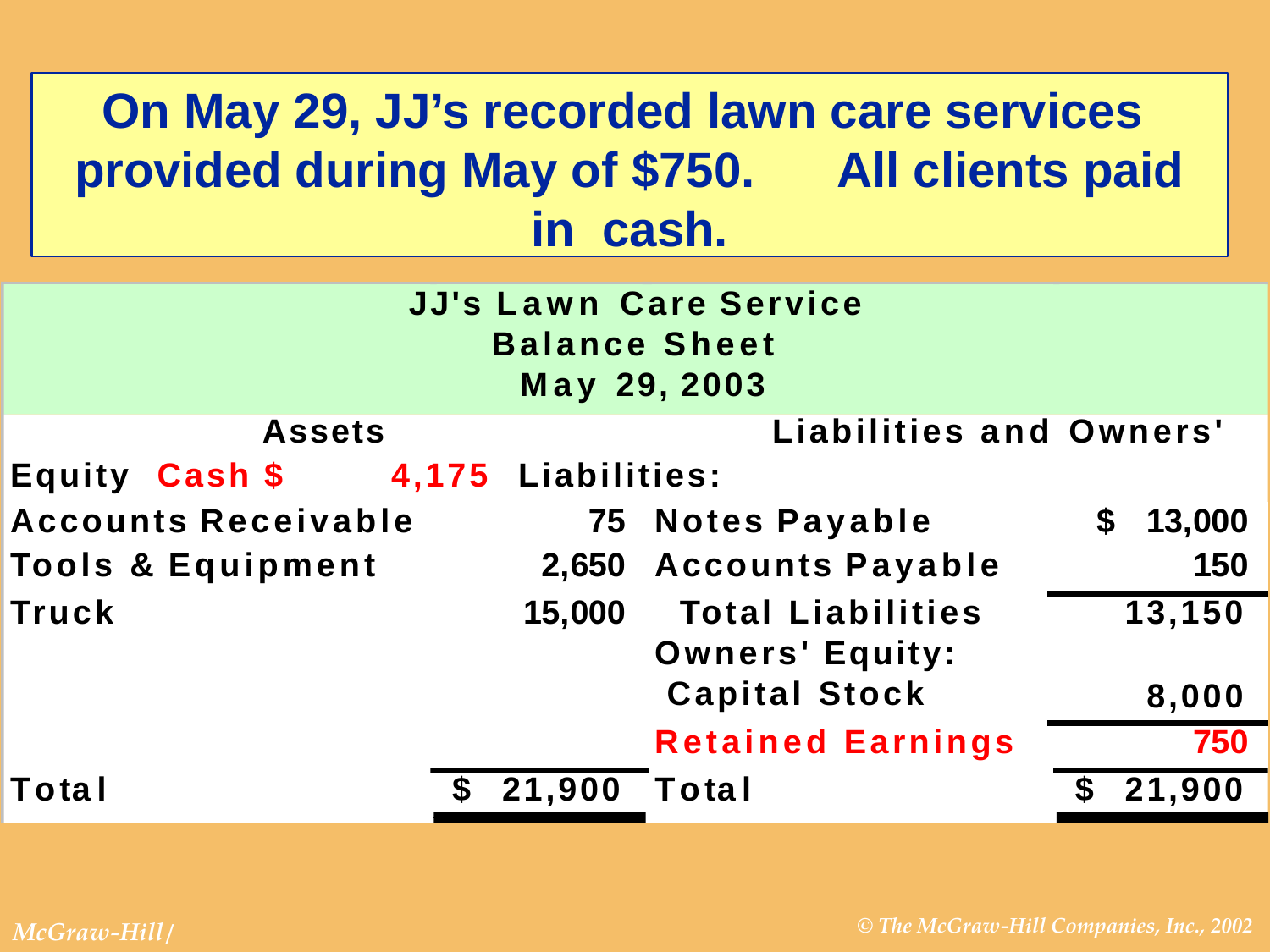

# On May 29, JJ’s recorded lawn care services  provided during May of $750.	All clients paid in  cash.

| JJ's Lawn Care Service Balance Sheet May 29, 2003 Assets Liabilities and Owners' Equity Cash $ 4,175 Liabilities: |  |  |  |
| --- | --- | --- | --- |
| Accounts Receivable | 75 | Notes Payable | $ 13,000 |
| Tools & Equipment | 2,650 | Accounts Payable | 150 |
| Truck | 15,000 | Total Liabilities Owners' Equity: Capital Stock | 13,150 8,000 |
|  |  | Retained Earnings | 750 |

Total
$
21,900
Total
$
21,900

© The McGraw-Hill Companies, Inc., 2002
McGraw-Hill/Irwin